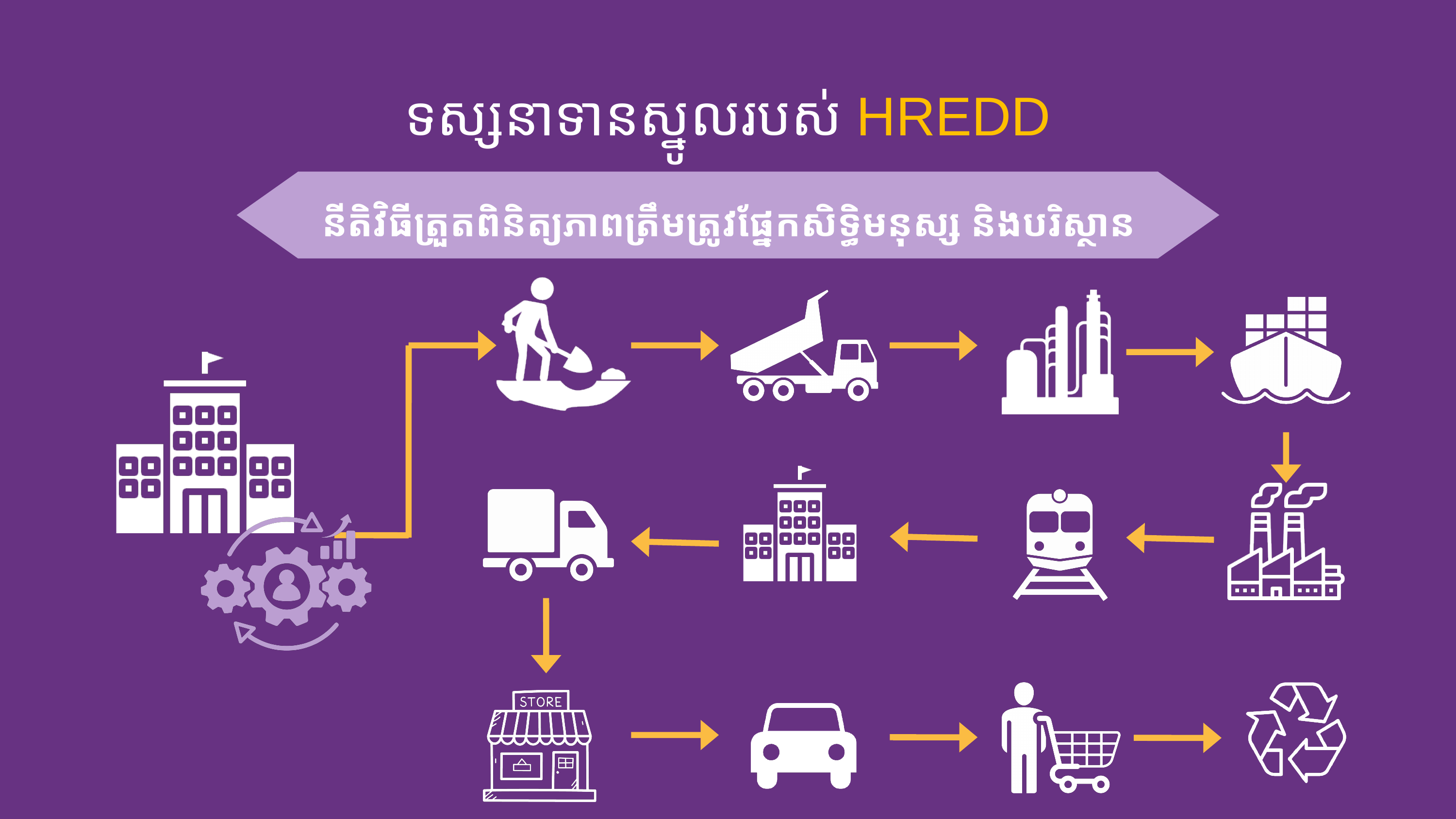

ទស្សនាទានស្នូលរបស់ HREDD

នីតិវិធីត្រួតពិនិត្យភាពត្រឹមត្រូវផ្នែកសិទ្ធិមនុស្ស និងបរិស្ថាន